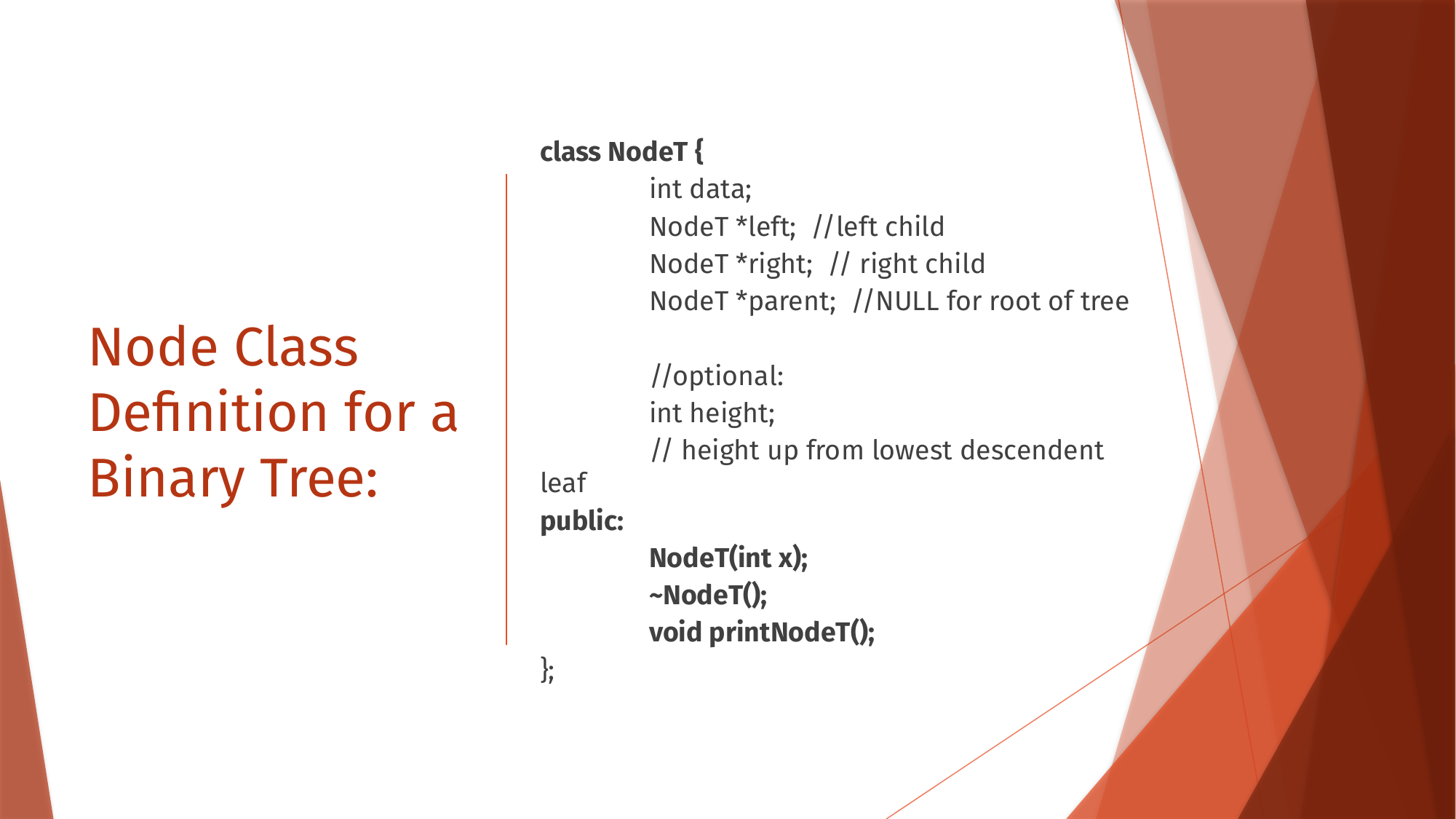

# Node Class Definition for a Binary Tree:
class NodeT {
	int data;
	NodeT *left;  //left child
	NodeT *right;  // right child
	NodeT *parent;  //NULL for root of tree

	//optional:
	int height;
	// height up from lowest descendent leaf
public:
	NodeT(int x);
	~NodeT();
	void printNodeT();
};